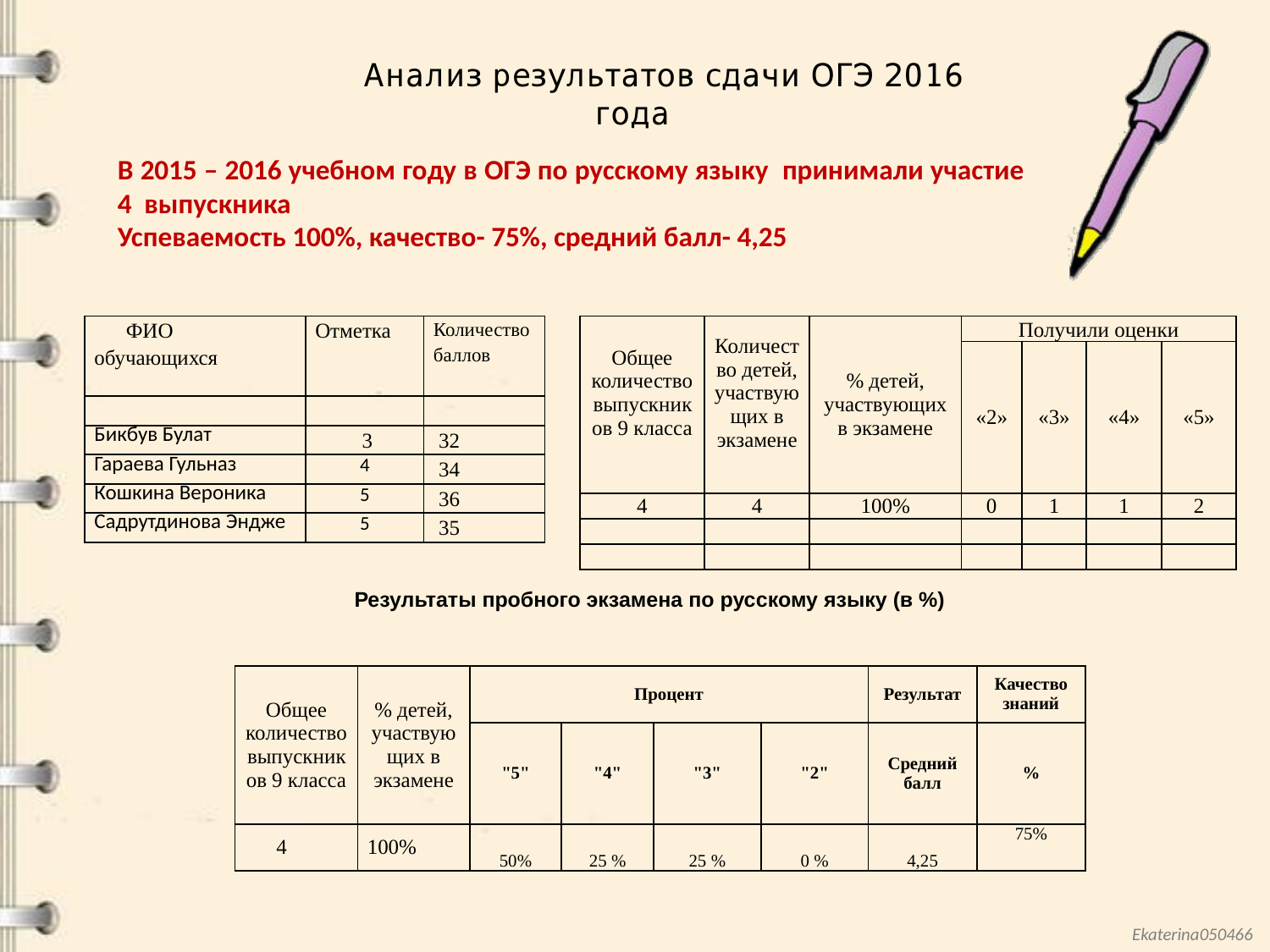

Анализ результатов сдачи ОГЭ 2016 года

В 2015 – 2016 учебном году в ОГЭ по русскому языку  принимали участие  4  выпускника
Успеваемость 100%, качество- 75%, средний балл- 4,25
| ФИО обучающихся | Отметка | Количество баллов |
| --- | --- | --- |
|  |  |  |
| Бикбув Булат | 3 | 32 |
| Гараева Гульназ | 4 | 34 |
| Кошкина Вероника | 5 | 36 |
| Садрутдинова Эндже | 5 | 35 |
| Общее количество выпускников 9 класса | Количество детей, участвующих в экзамене | % детей, участвующих в экзамене | Получили оценки |  |  |  |
| --- | --- | --- | --- | --- | --- | --- |
|  |  |  | «2» | «3» | «4» | «5» |
| 4 | 4 | 100% | 0 | 1 | 1 | 2 |
|  |  |  |  |  |  |  |
|  |  |  |  |  |  |  |
Результаты пробного экзамена по русскому языку (в %)

| Общее количество выпускников 9 класса | % детей, участвующих в экзамене | Процент |  |  |  | Результат | Качество знаний |
| --- | --- | --- | --- | --- | --- | --- | --- |
|  |  | "5" | "4" | "3" | "2" | Средний балл | % |
| 4 | 100% | 50% | 25 % | 25 % | 0 % | 4,25 | 75% |